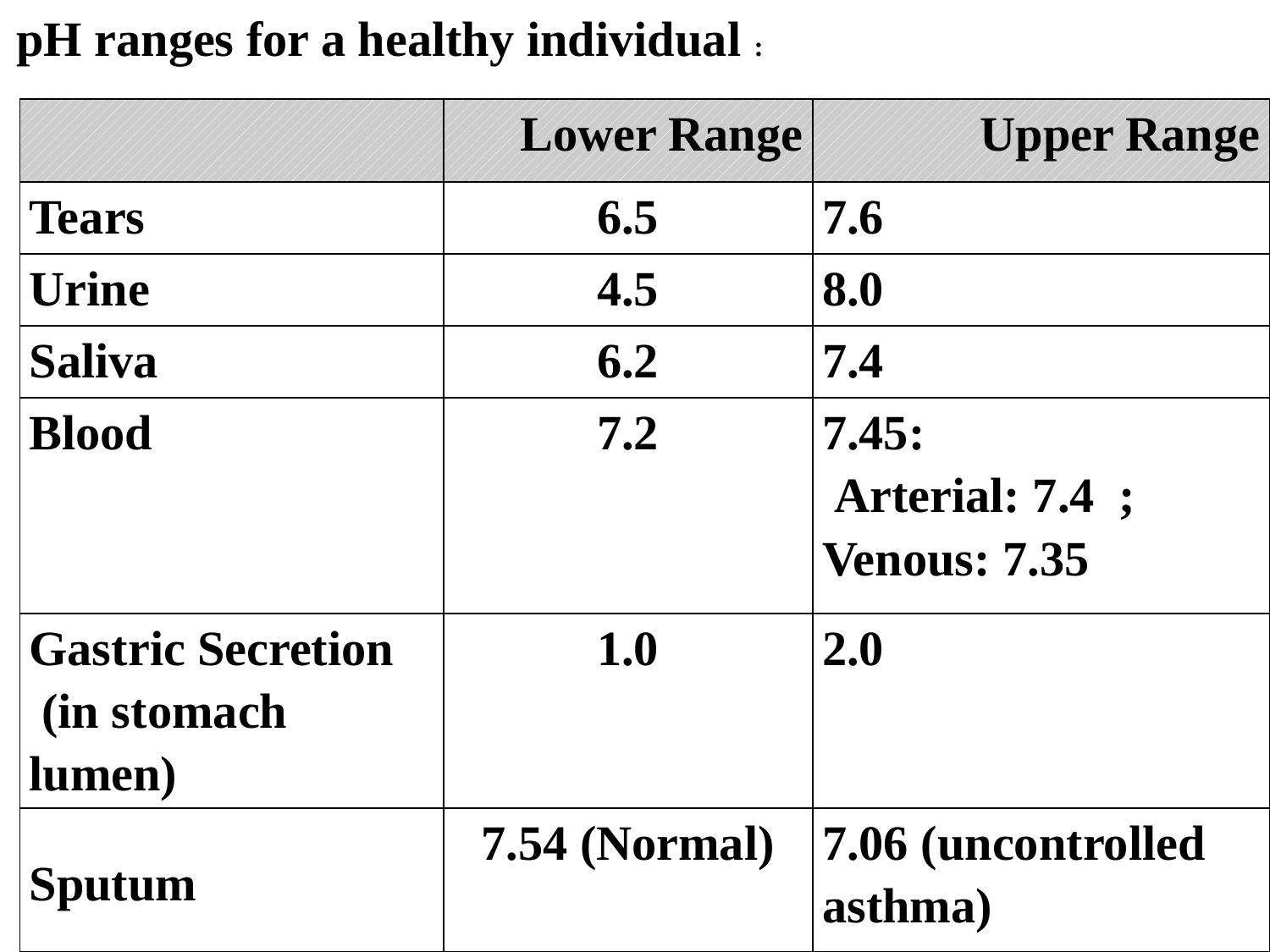

pH ranges for a healthy individual :

|  | Lower Range | Upper Range |
| --- | --- | --- |
| Tears | 6.5 | 7.6 |
| Urine | 4.5 | 8.0 |
| Saliva | 6.2 | 7.4 |
| Blood | 7.2 | 7.45: Arterial: 7.4 ; Venous: 7.35 |
| Gastric Secretion (in stomach lumen) | 1.0 | 2.0 |
| Sputum | 7.54 (Normal) | 7.06 (uncontrolled asthma) |